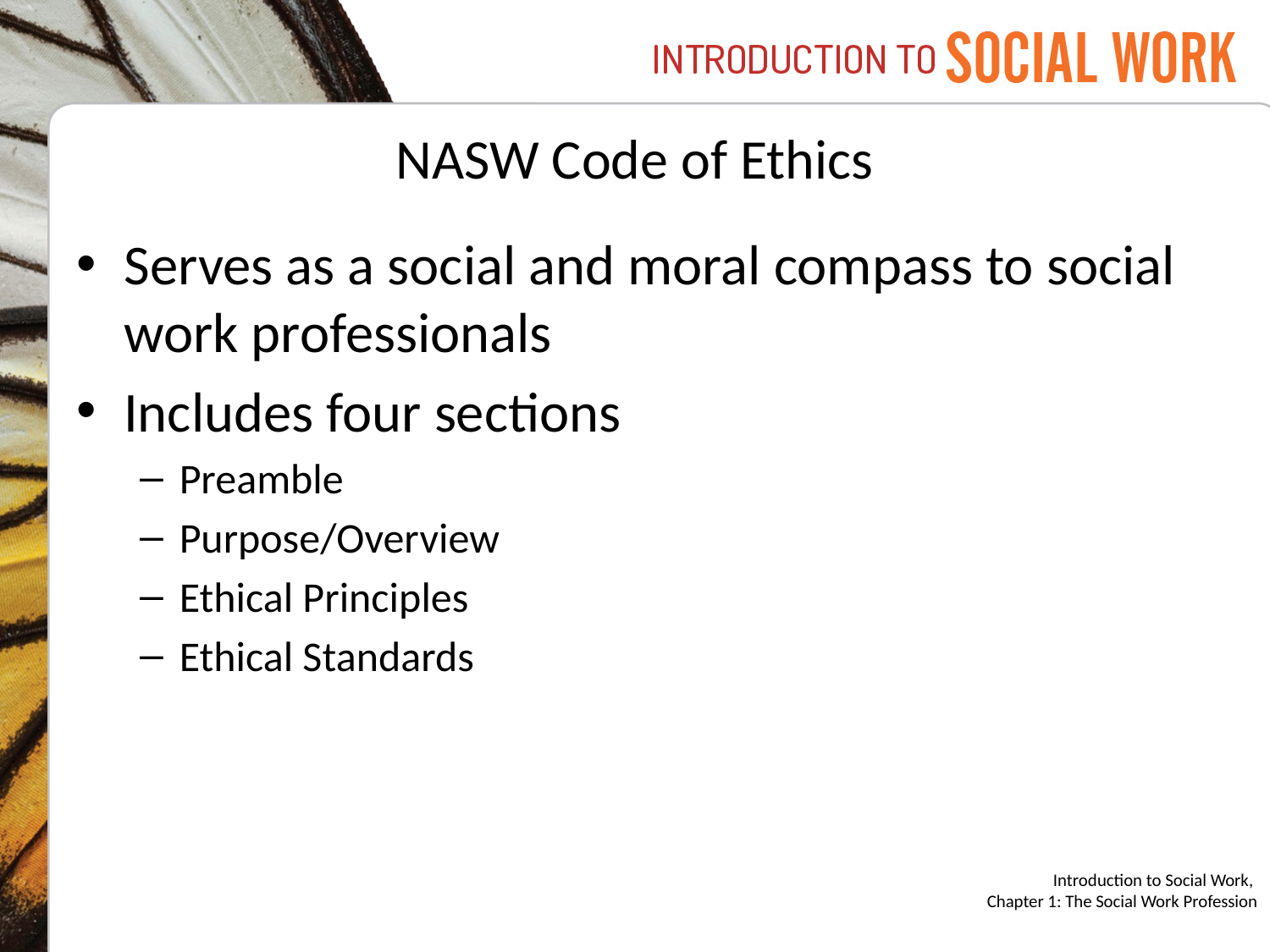

# NASW Code of Ethics
Serves as a social and moral compass to social work professionals
Includes four sections
Preamble
Purpose/Overview
Ethical Principles
Ethical Standards
Introduction to Social Work,
Chapter 1: The Social Work Profession